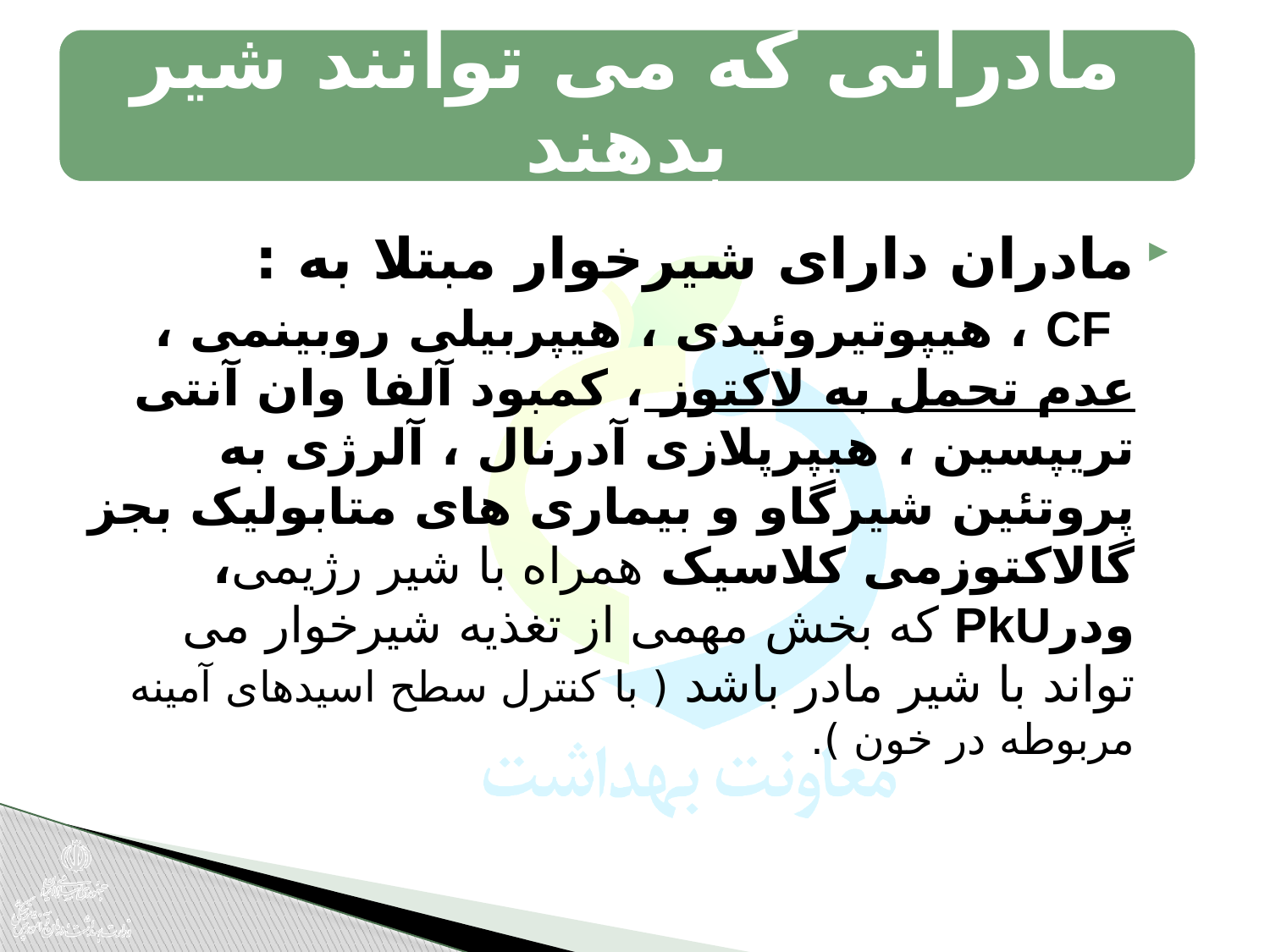

مادرانی که می توانند شیر بدهند
مادران دارای شیرخوار مبتلا به :
    CF ، هیپوتیروئیدی ، هیپربیلی روبینمی ، عدم تحمل به لاکتوز ، کمبود آلفا وان آنتی تریپسین ، هیپرپلازی آدرنال ، آلرژی به پروتئین شیرگاو و بیماری های متابولیک بجز گالاکتوزمی کلاسیک همراه با شیر رژیمی، ودرPkU که بخش مهمی از تغذیه شیرخوار می تواند با شیر مادر باشد ( با کنترل سطح اسیدهای آمینه مربوطه در خون ).